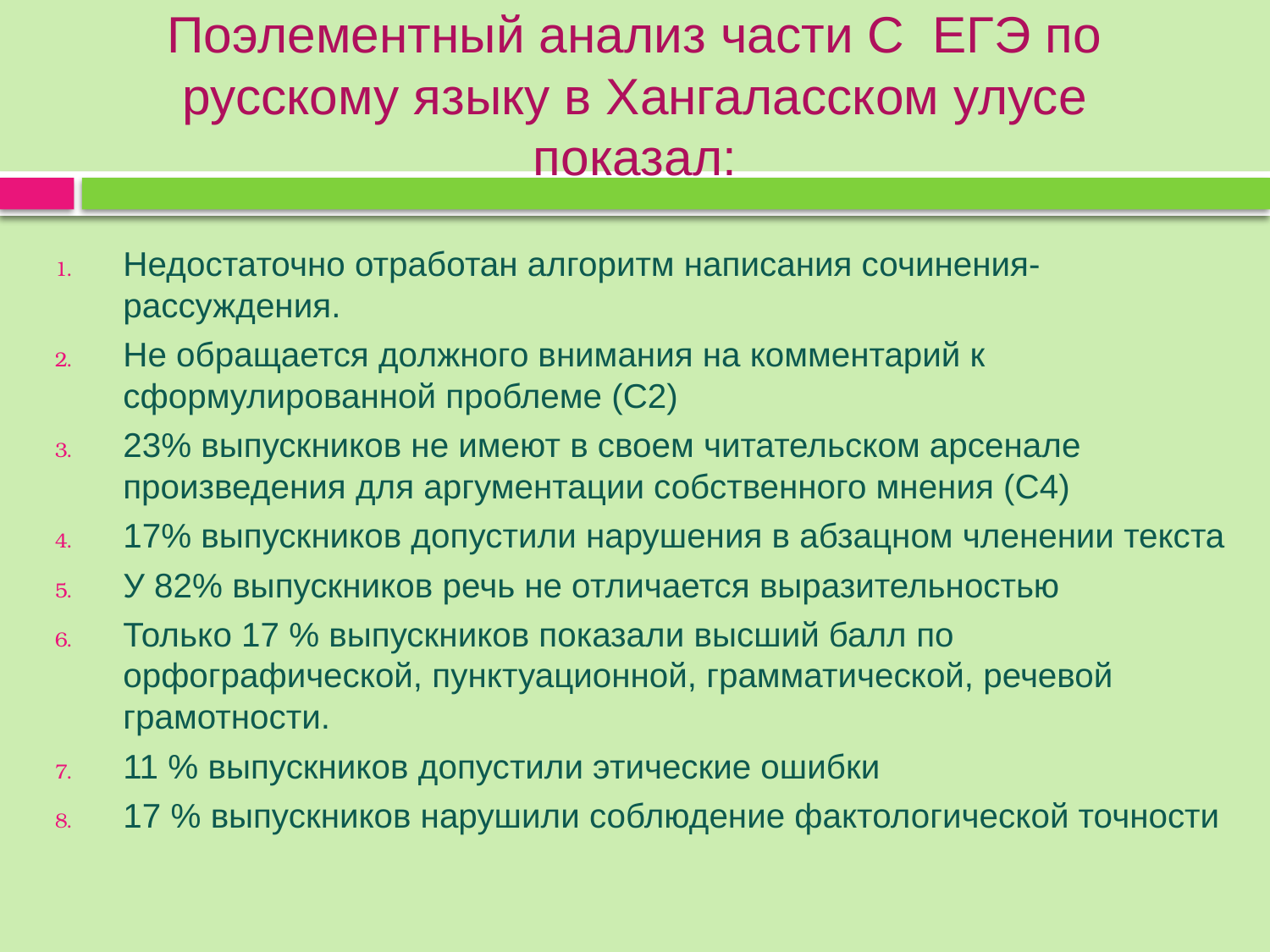

# Поэлементный анализ части С  ЕГЭ по русскому языку в Хангаласском улусе показал:
Недостаточно отработан алгоритм написания сочинения-рассуждения.
Не обращается должного внимания на комментарий к сформулированной проблеме (С2)
23% выпускников не имеют в своем читательском арсенале произведения для аргументации собственного мнения (С4)
17% выпускников допустили нарушения в абзацном членении текста
У 82% выпускников речь не отличается выразительностью
Только 17 % выпускников показали высший балл по орфографической, пунктуационной, грамматической, речевой грамотности.
11 % выпускников допустили этические ошибки
17 % выпускников нарушили соблюдение фактологической точности